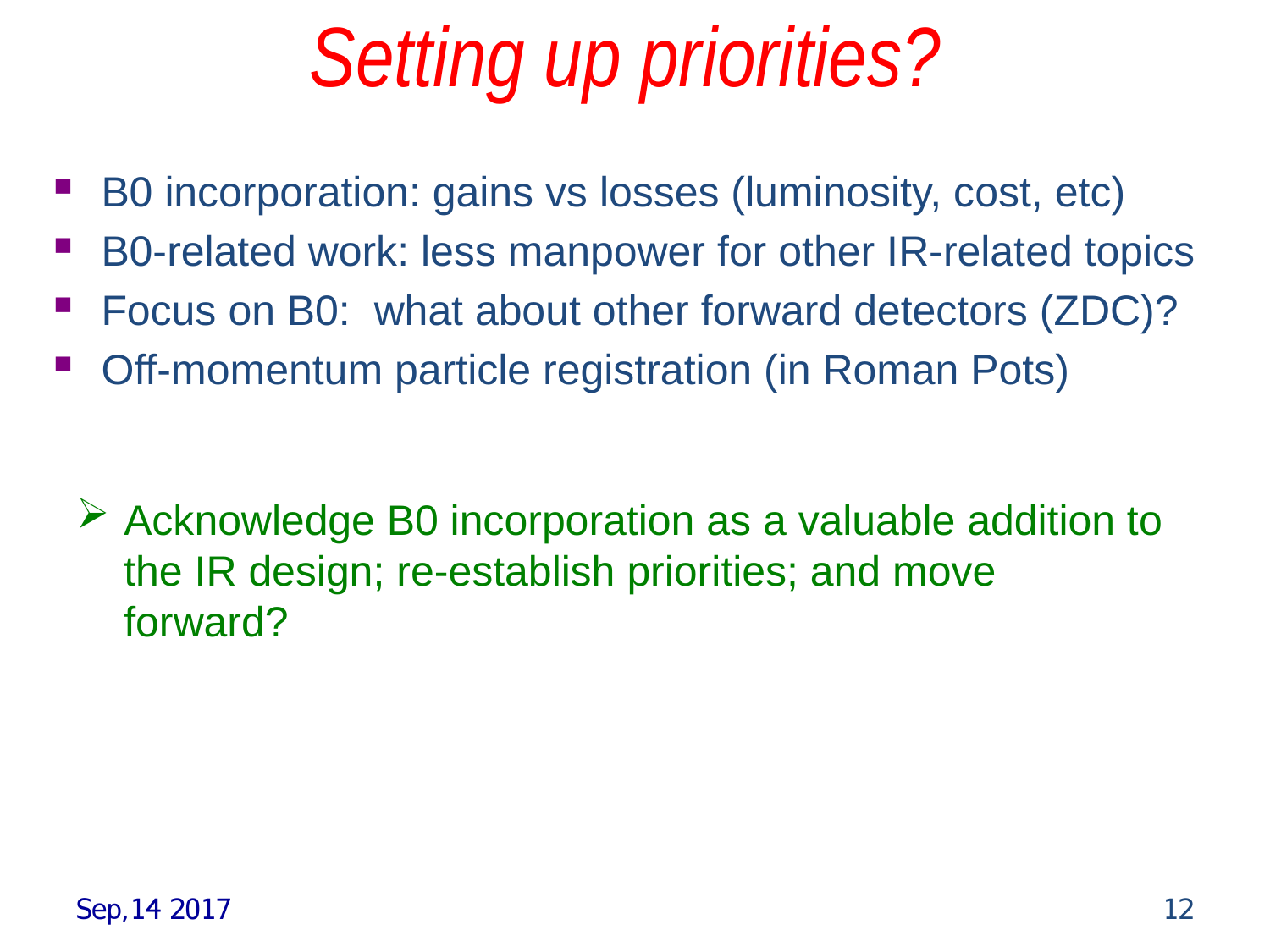

# Setting up priorities?

B0 incorporation: gains vs losses (luminosity, cost, etc)
B0-related work: less manpower for other IR-related topics
Focus on B0:  what about other forward detectors (ZDC)?
Off-momentum particle registration (in Roman Pots)
Acknowledge B0 incorporation as a valuable addition to the IR design; re-establish priorities; and move forward?
Sep,14 2017
12